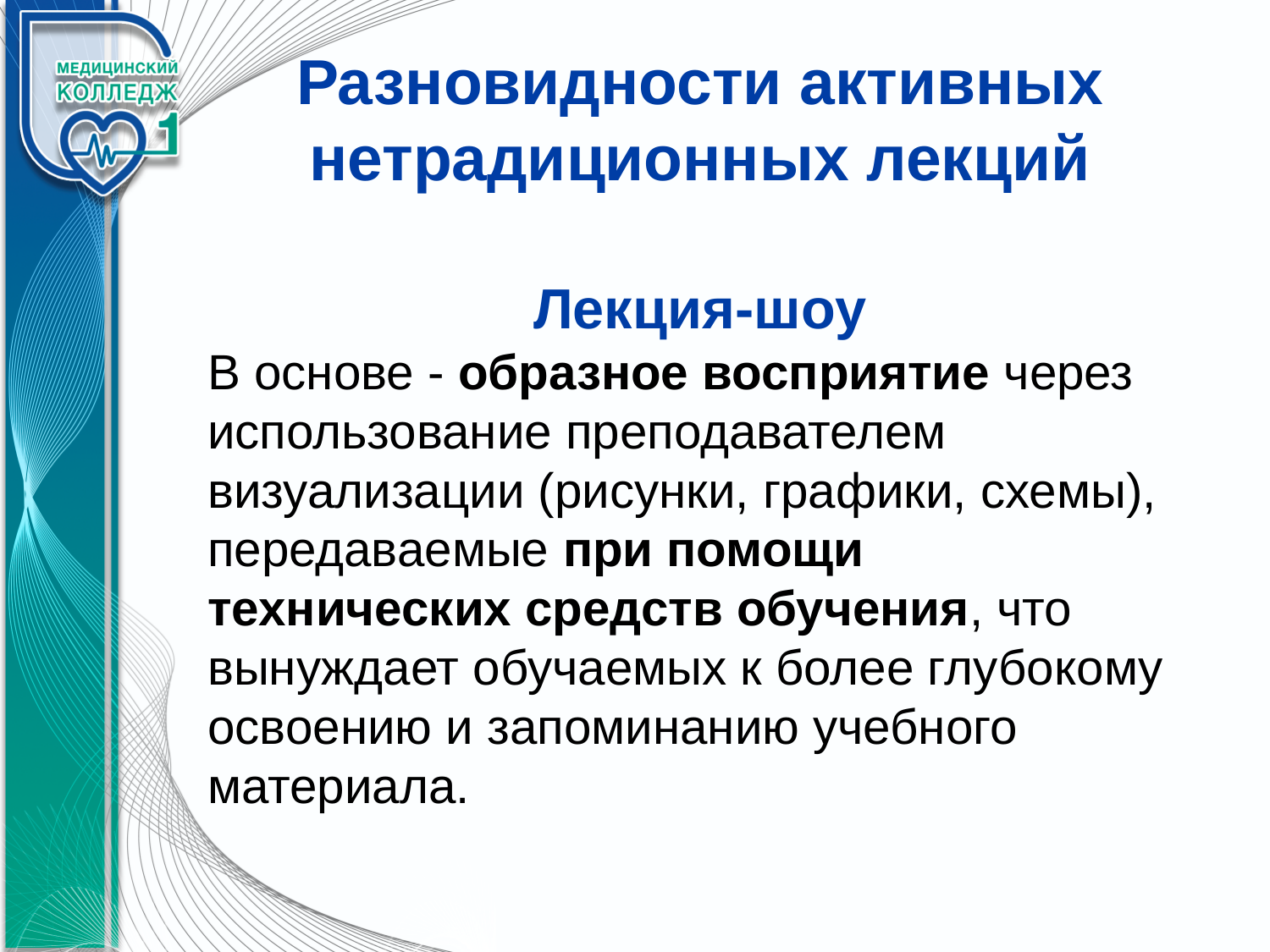

# Разновидности активных нетрадиционных лекций
Лекция-шоу
В основе - образное восприятие через использование преподавателем визуализации (рисунки, графики, схемы), передаваемые при помощи  технических средств обучения, что вынуждает обучаемых к более глубокому освоению и запоминанию учебного материала.